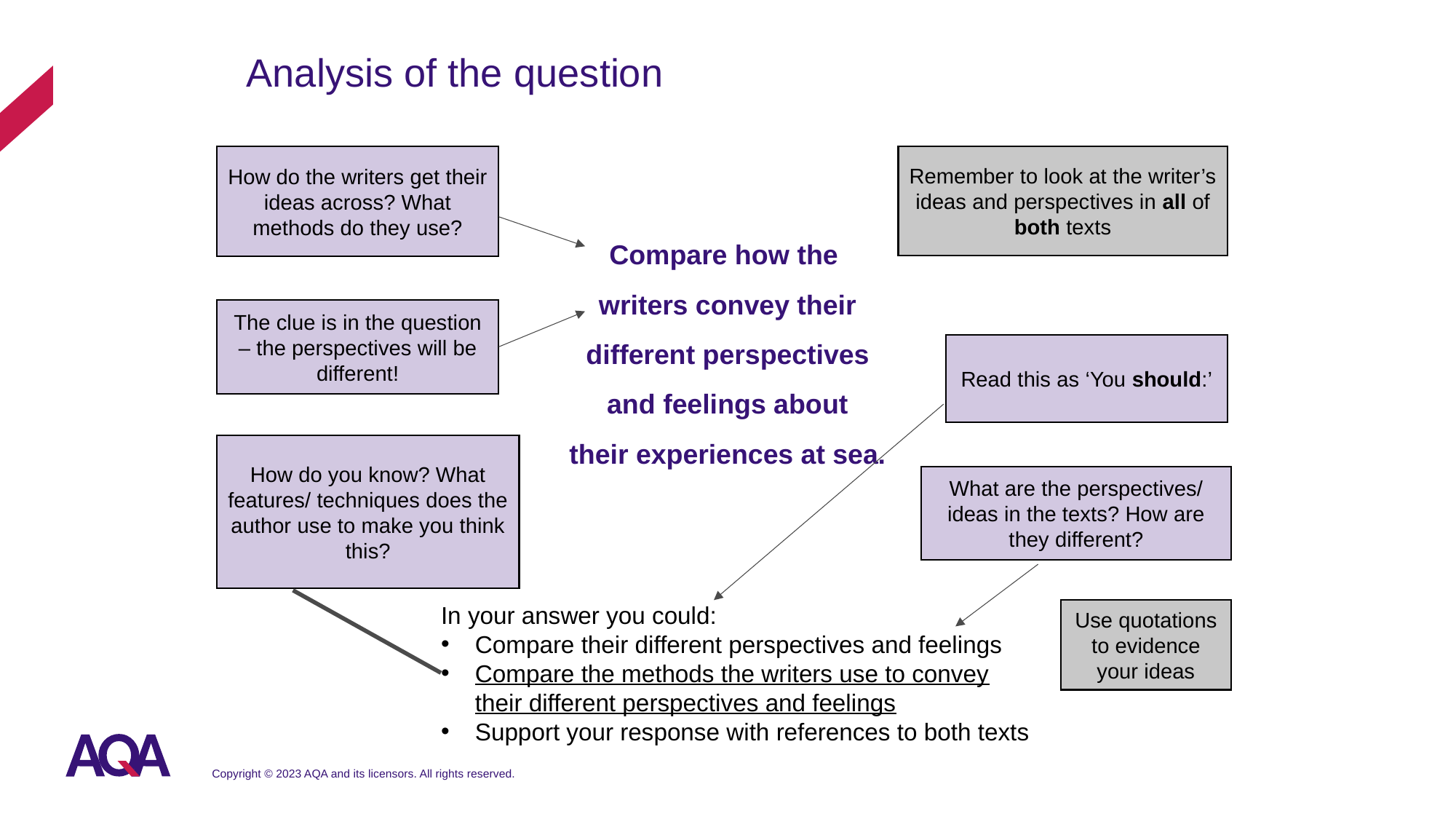

Analysis of the question
#
Remember to look at the writer’s ideas and perspectives in all of both texts
How do the writers get their ideas across? What methods do they use?
Compare how the
writers convey their
different perspectives
and feelings about
their experiences at sea.

The clue is in the question – the perspectives will be different!
Read this as ‘You should:’

How do you know? What features/ techniques does the author use to make you think this?
What are the perspectives/ ideas in the texts? How are they different?
In your answer you could:
Compare their different perspectives and feelings
Compare the methods the writers use to convey their different perspectives and feelings
Support your response with references to both texts
Use quotations to evidence your ideas
Copyright © 2023 AQA and its licensors. All rights reserved.